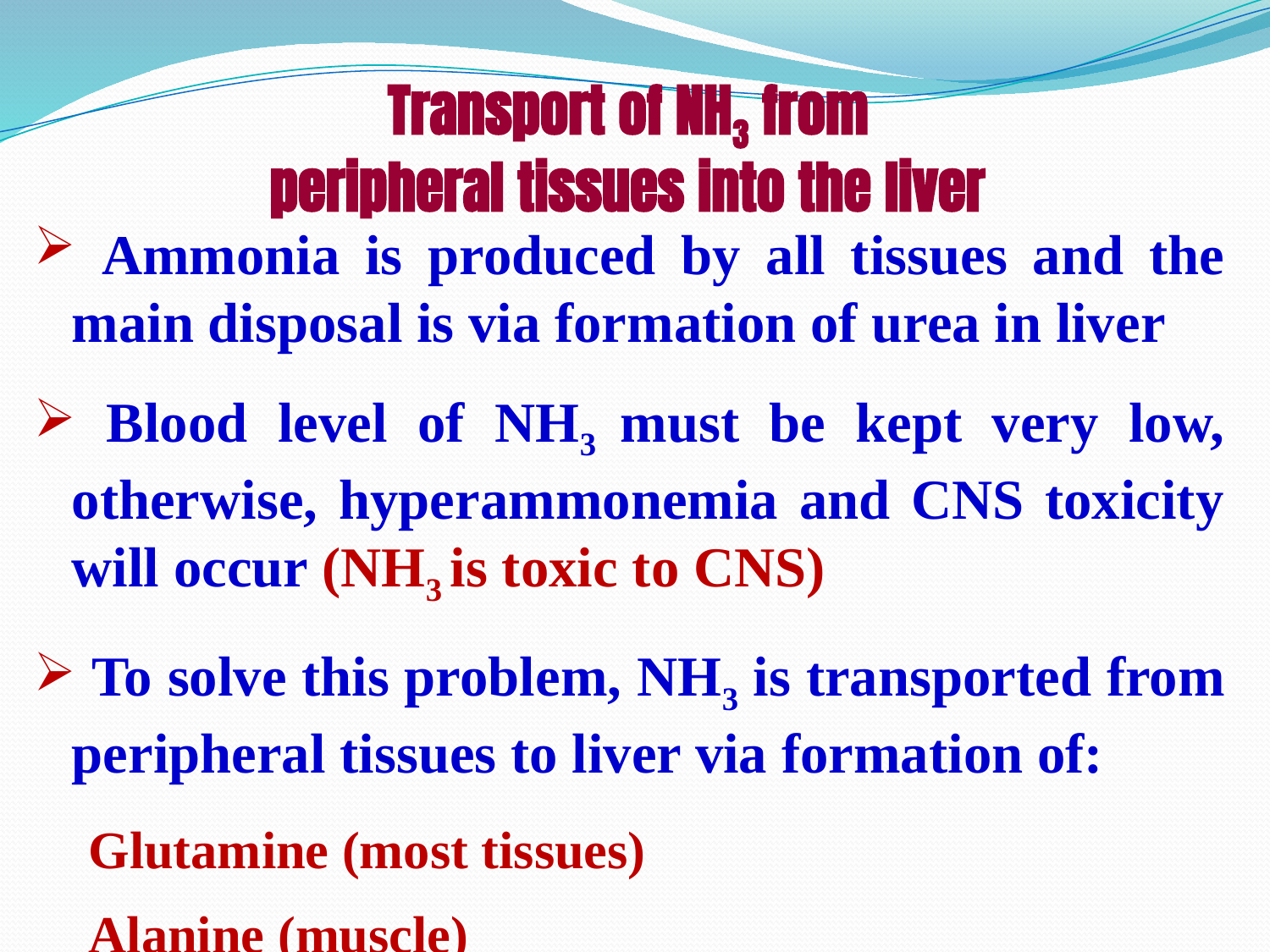

# Transport of NH3 from peripheral tissues into the liver
 Ammonia is produced by all tissues and the main disposal is via formation of urea in liver
 Blood level of NH3 must be kept very low, otherwise, hyperammonemia and CNS toxicity will occur (NH3 is toxic to CNS)
 To solve this problem, NH3 is transported from peripheral tissues to liver via formation of:
Glutamine (most tissues)
Alanine (muscle)